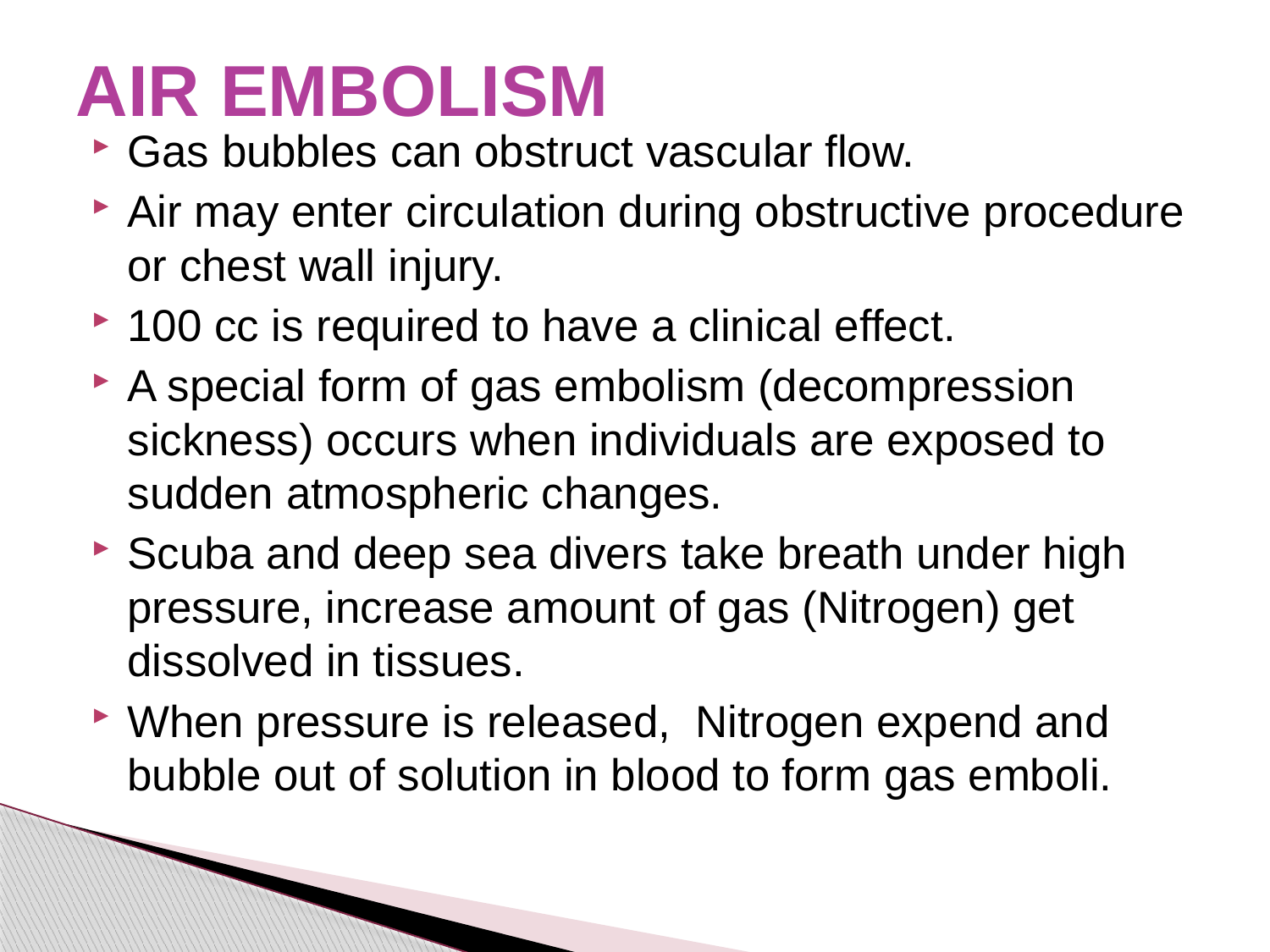

# AIR EMBOLISM
Gas bubbles can obstruct vascular flow.
Air may enter circulation during obstructive procedure or chest wall injury.
100 cc is required to have a clinical effect.
A special form of gas embolism (decompression sickness) occurs when individuals are exposed to sudden atmospheric changes.
Scuba and deep sea divers take breath under high pressure, increase amount of gas (Nitrogen) get dissolved in tissues.
When pressure is released,  Nitrogen expend and bubble out of solution in blood to form gas emboli.